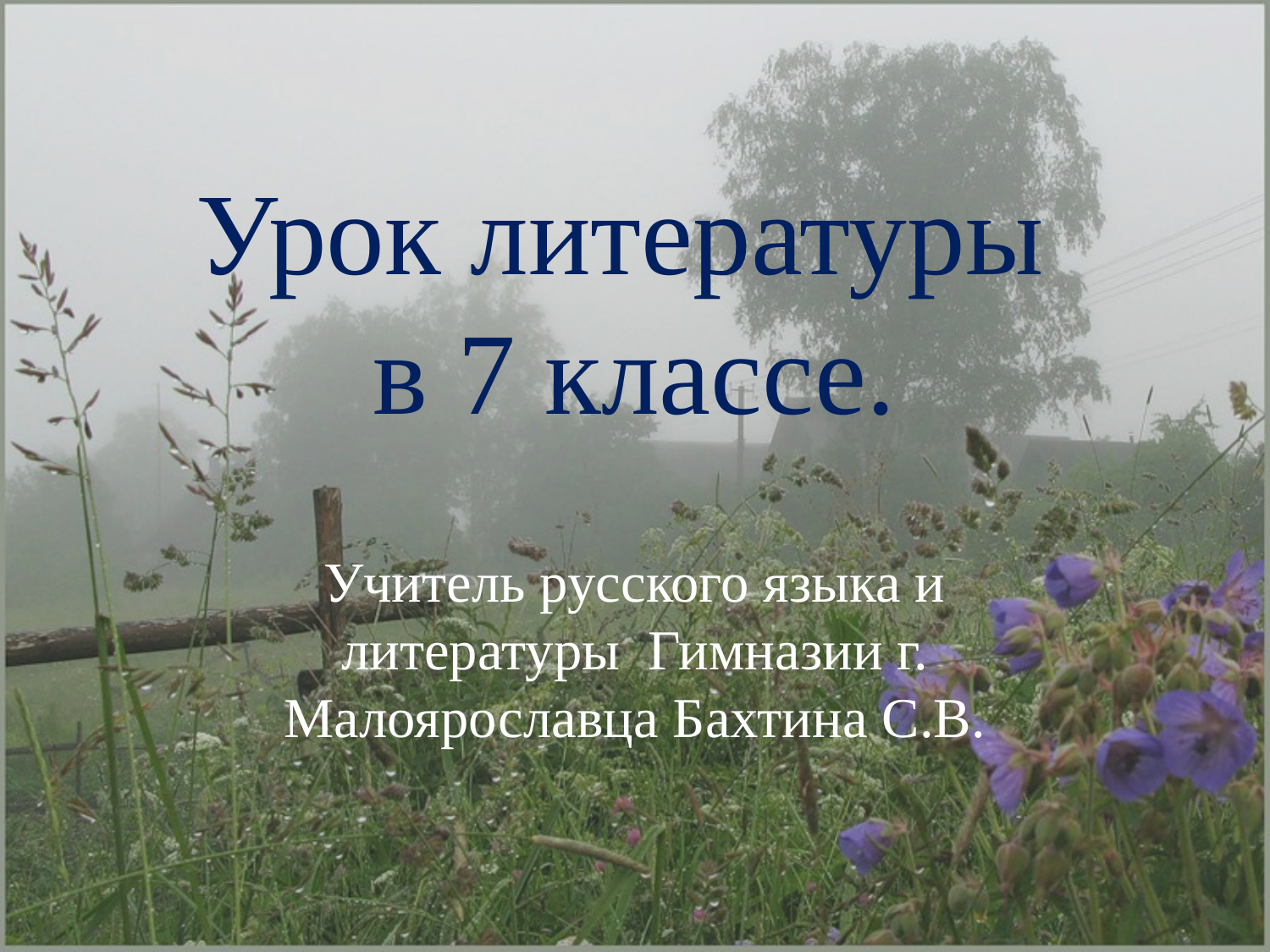

# Урок литературы в 7 классе.
Учитель русского языка и литературы  Гимназии г. Малоярославца Бахтина С.В.